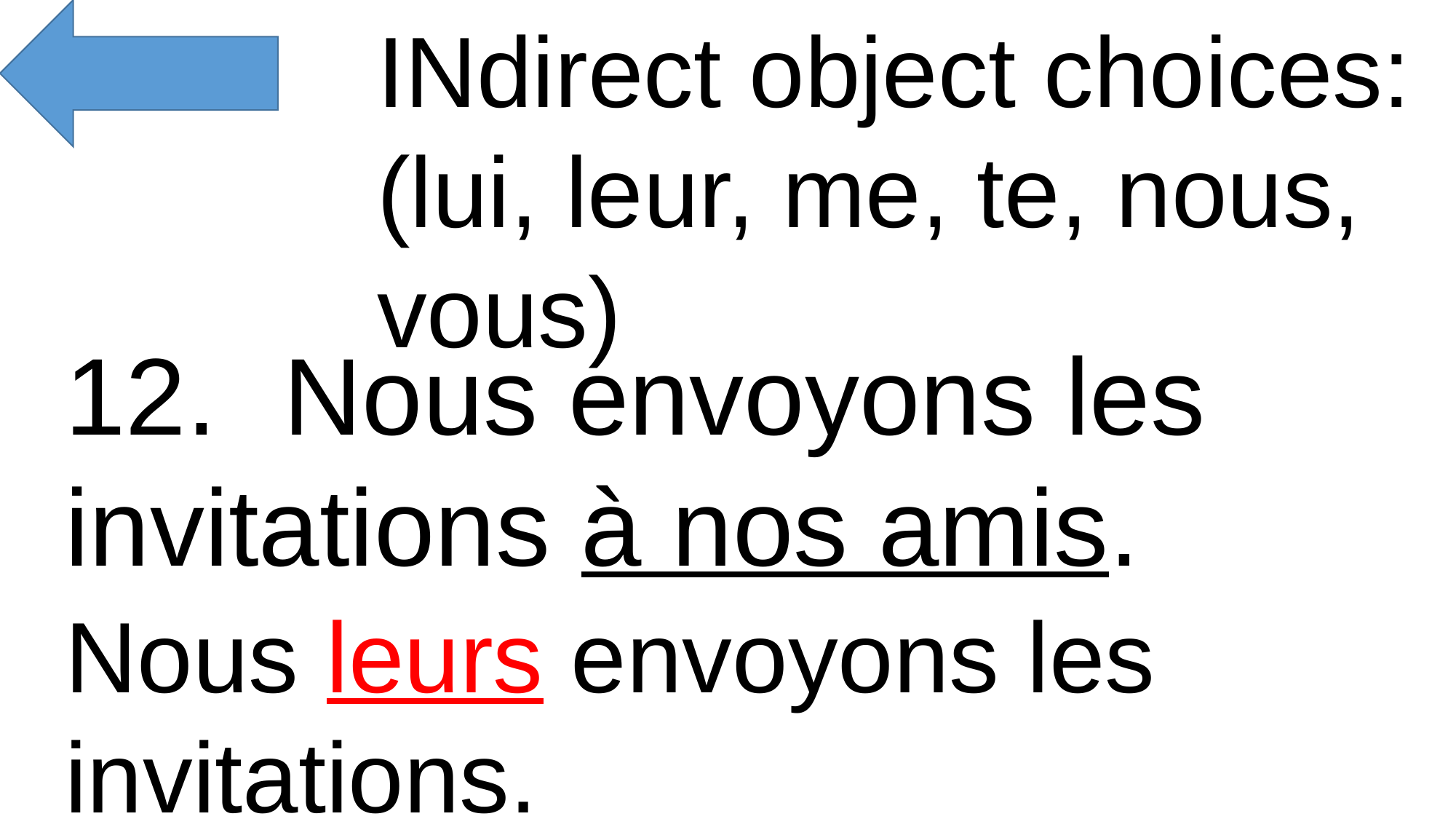

INdirect object choices:
(lui, leur, me, te, nous, vous)
12.	Nous envoyons les invitations à nos amis.
Nous leurs envoyons les invitations.
(we’re sending them the invitations)